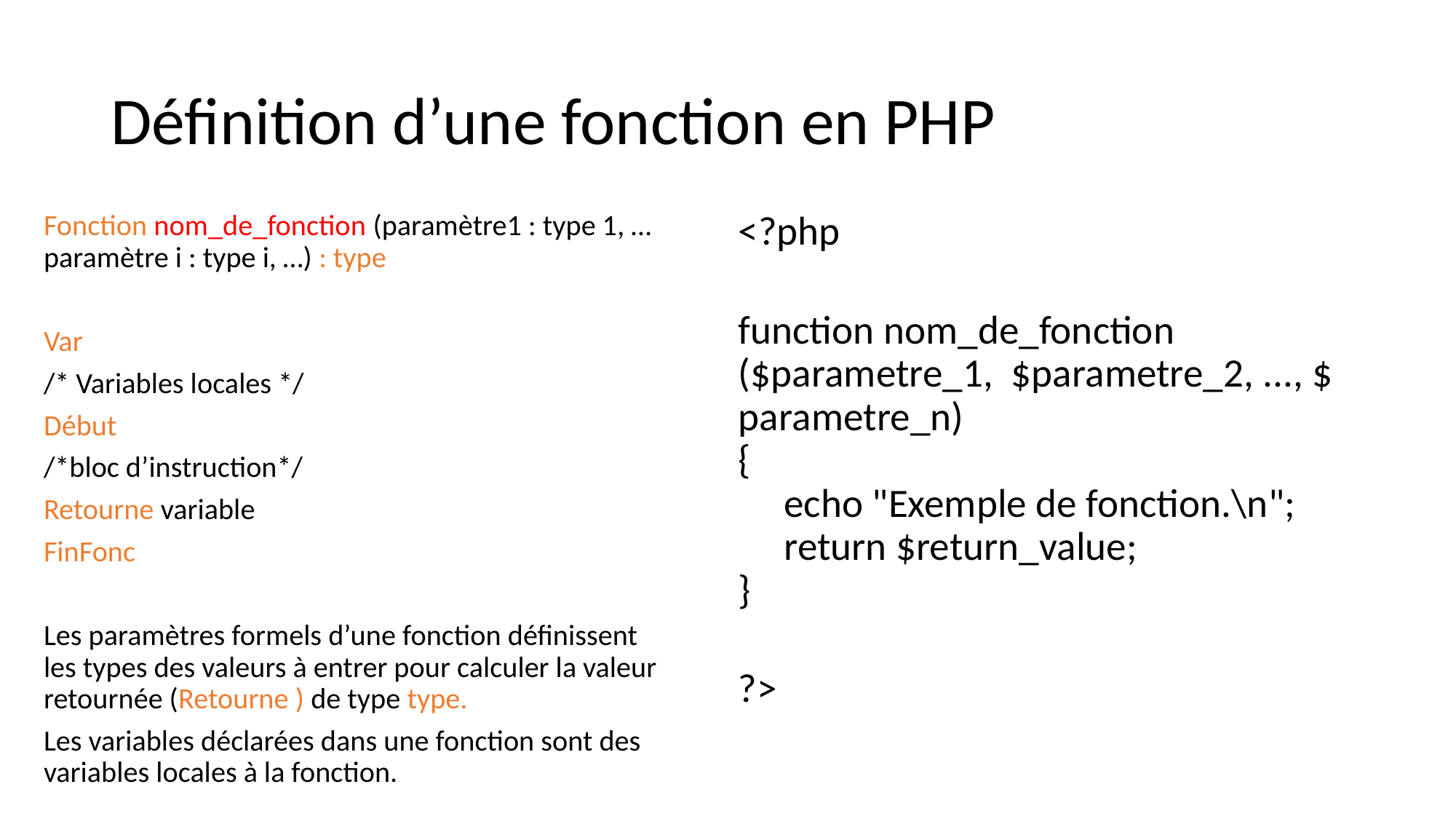

# Définition d’une fonction en PHP
Fonction nom_de_fonction (paramètre1 : type 1, … paramètre i : type i, …) : type

Var
/* Variables locales */
Début
/*bloc d’instruction*/
Retourne variable
FinFonc

Les paramètres formels d’une fonction définissent les types des valeurs à entrer pour calculer la valeur retournée (Retourne ) de type type.
Les variables déclarées dans une fonction sont des variables locales à la fonction.

<?php
function nom_de_fonction ($parametre_1,  $parametre_2, ..., $ parametre_n) 
{
     echo "Exemple de fonction.\n";
     return $return_value;
}
?>